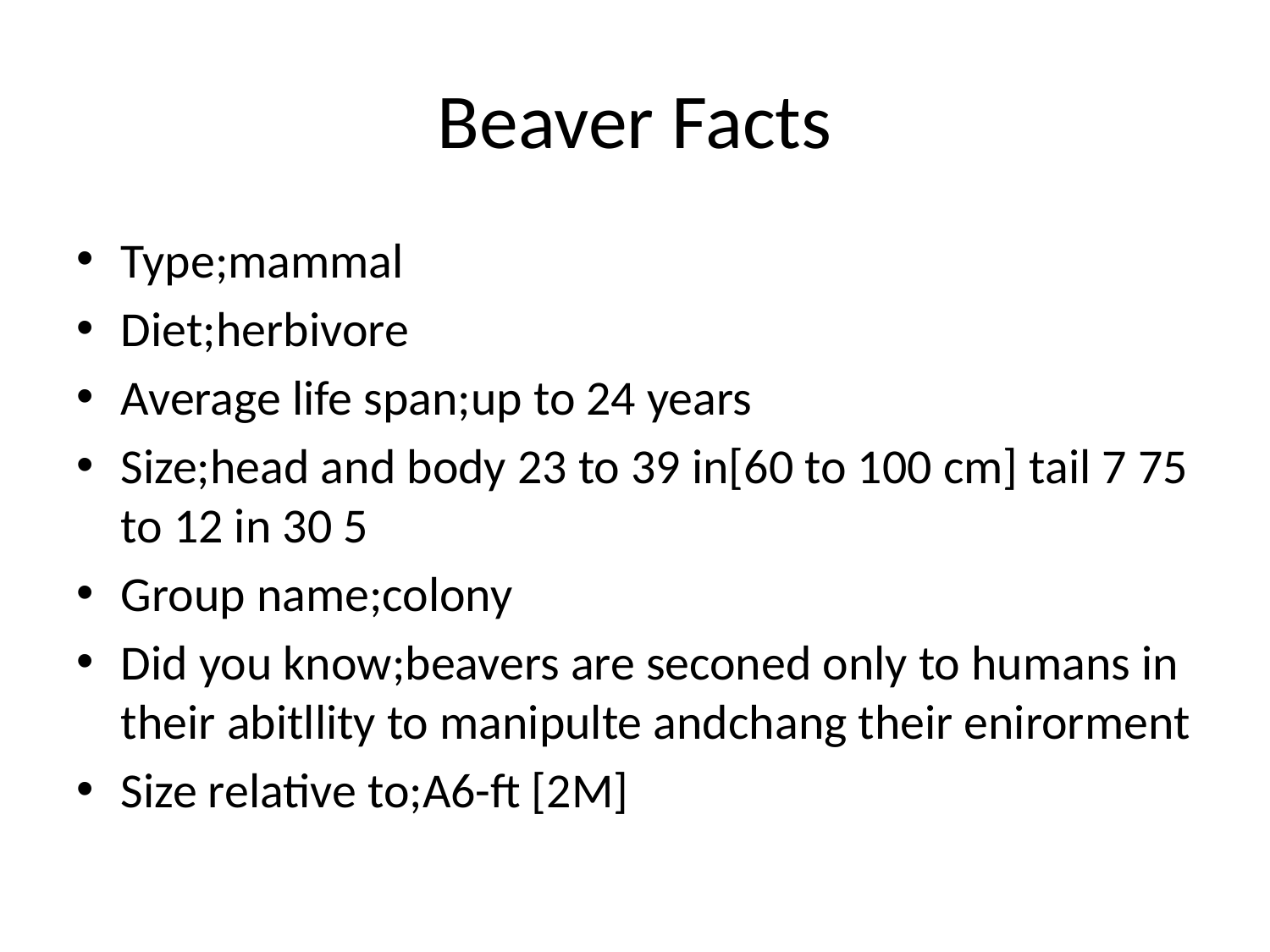

# Beaver Facts
Type;mammal
Diet;herbivore
Average life span;up to 24 years
Size;head and body 23 to 39 in[60 to 100 cm] tail 7 75 to 12 in 30 5
Group name;colony
Did you know;beavers are seconed only to humans in their abitllity to manipulte andchang their enirorment
Size relative to;A6-ft [2M]